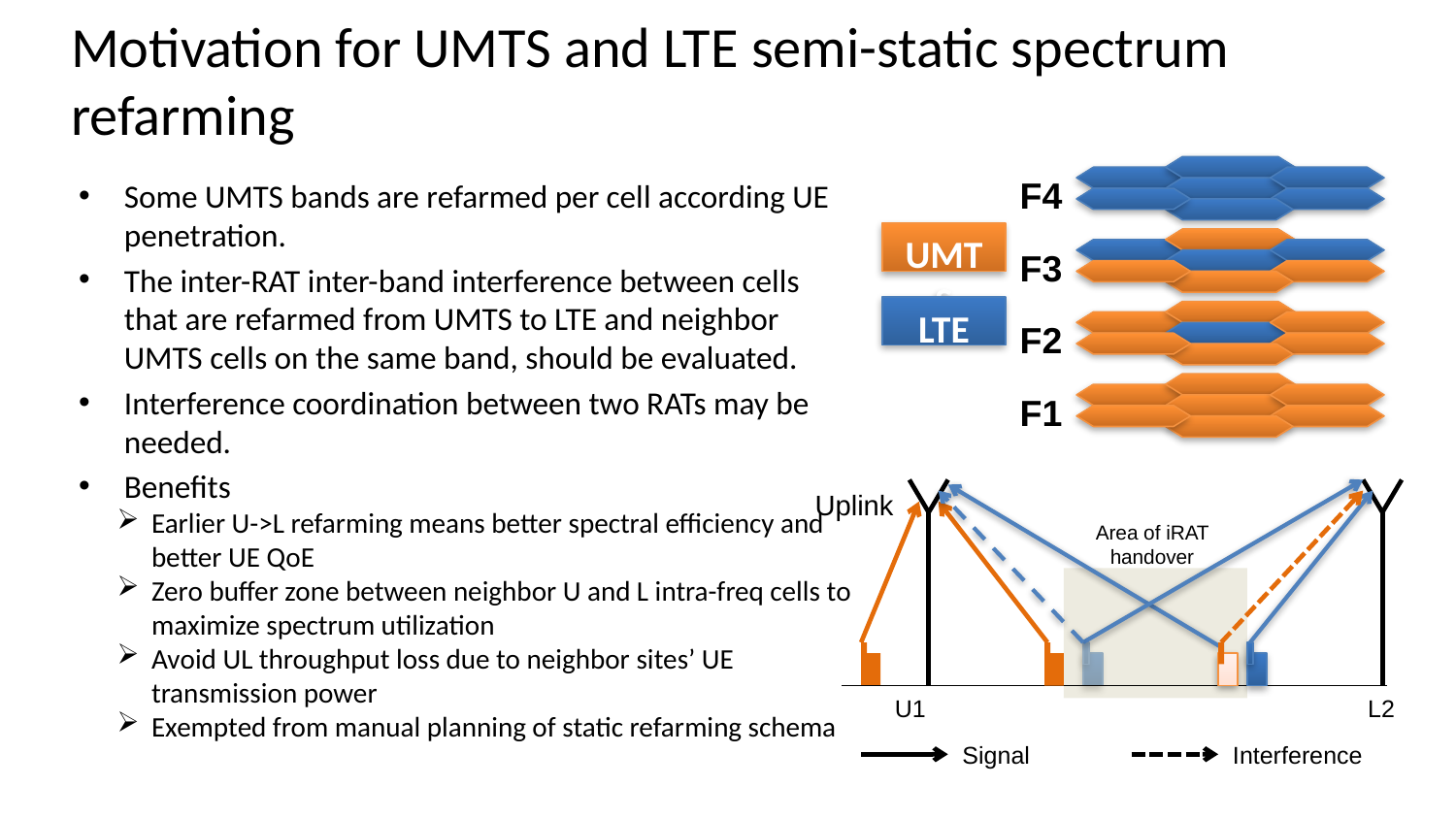

# Motivation for UMTS and LTE semi-static spectrum refarming

F4

F3

F2

F1
UMTS
LTE
Some UMTS bands are refarmed per cell according UE penetration.
The inter-RAT inter-band interference between cells that are refarmed from UMTS to LTE and neighbor UMTS cells on the same band, should be evaluated.
Interference coordination between two RATs may be needed.
Benefits
Earlier U->L refarming means better spectral efficiency and better UE QoE
Zero buffer zone between neighbor U and L intra-freq cells to maximize spectrum utilization
Avoid UL throughput loss due to neighbor sites’ UE transmission power
Exempted from manual planning of static refarming schema
Area of iRAT handover

U1
L2
Signal
Interference
Uplink